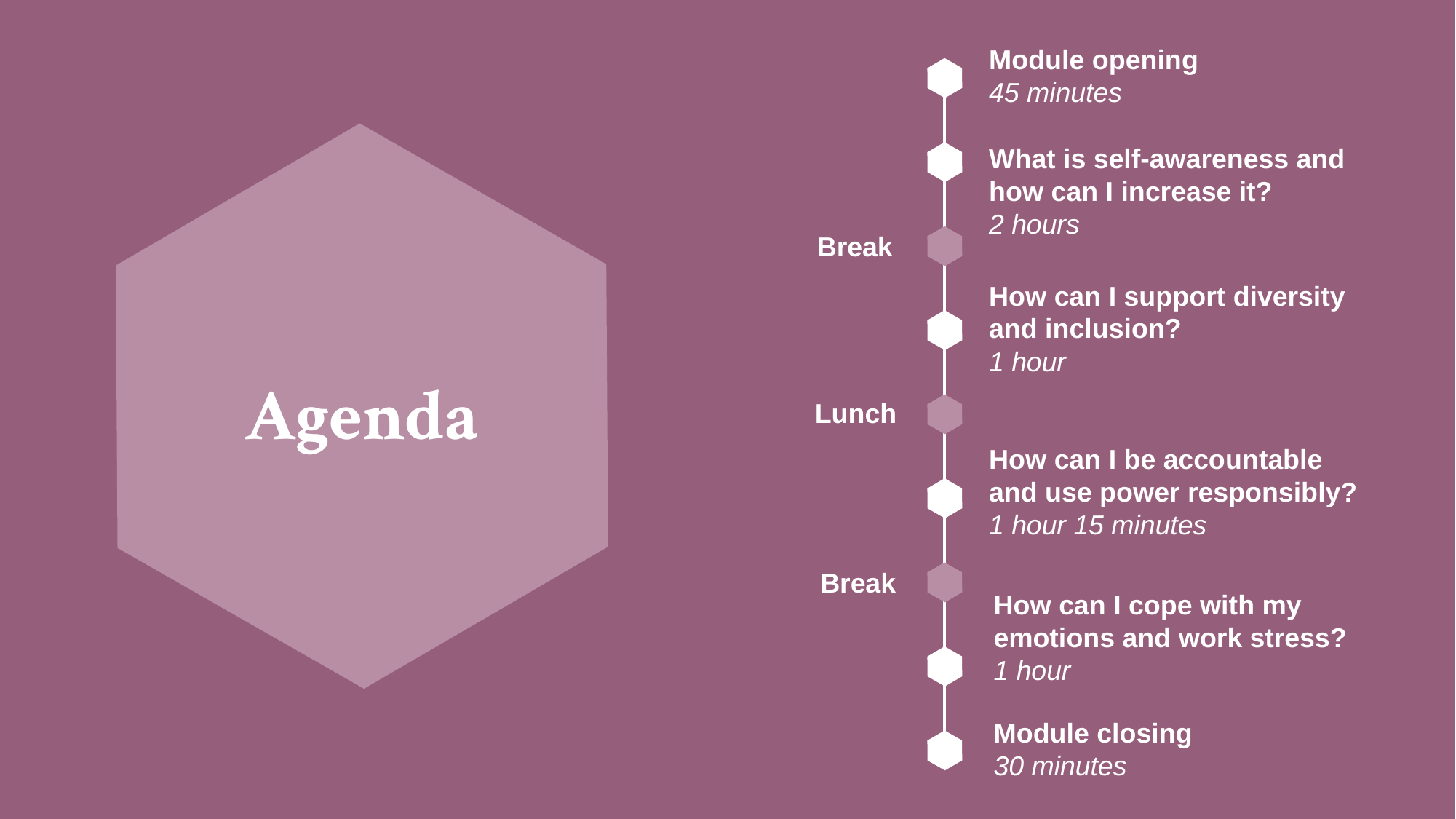

Module opening
45 minutes

What is self-awareness and how can I increase it?
2 hours

Break

How can I support diversity and inclusion?
1 hour

# Agenda
Lunch

How can I be accountable and use power responsibly?
1 hour 15 minutes

Break

How can I cope with my emotions and work stress?
1 hour

Module closing
30 minutes